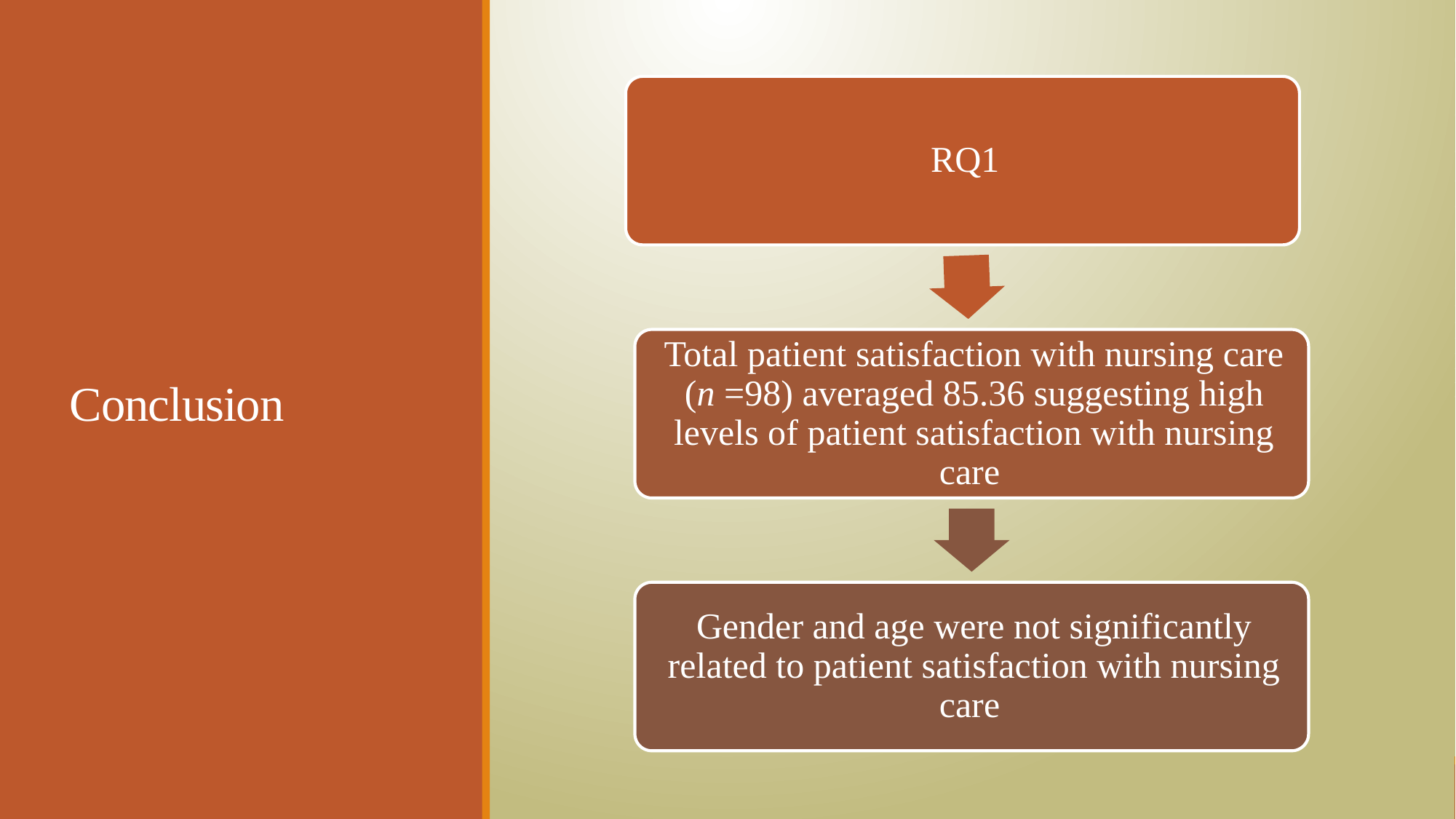

# Conclusion
RQ1

Total patient satisfaction with nursing care (n =98) averaged 85.36 suggesting high levels of patient satisfaction with nursing care

Gender and age were not significantly related to patient satisfaction with nursing care